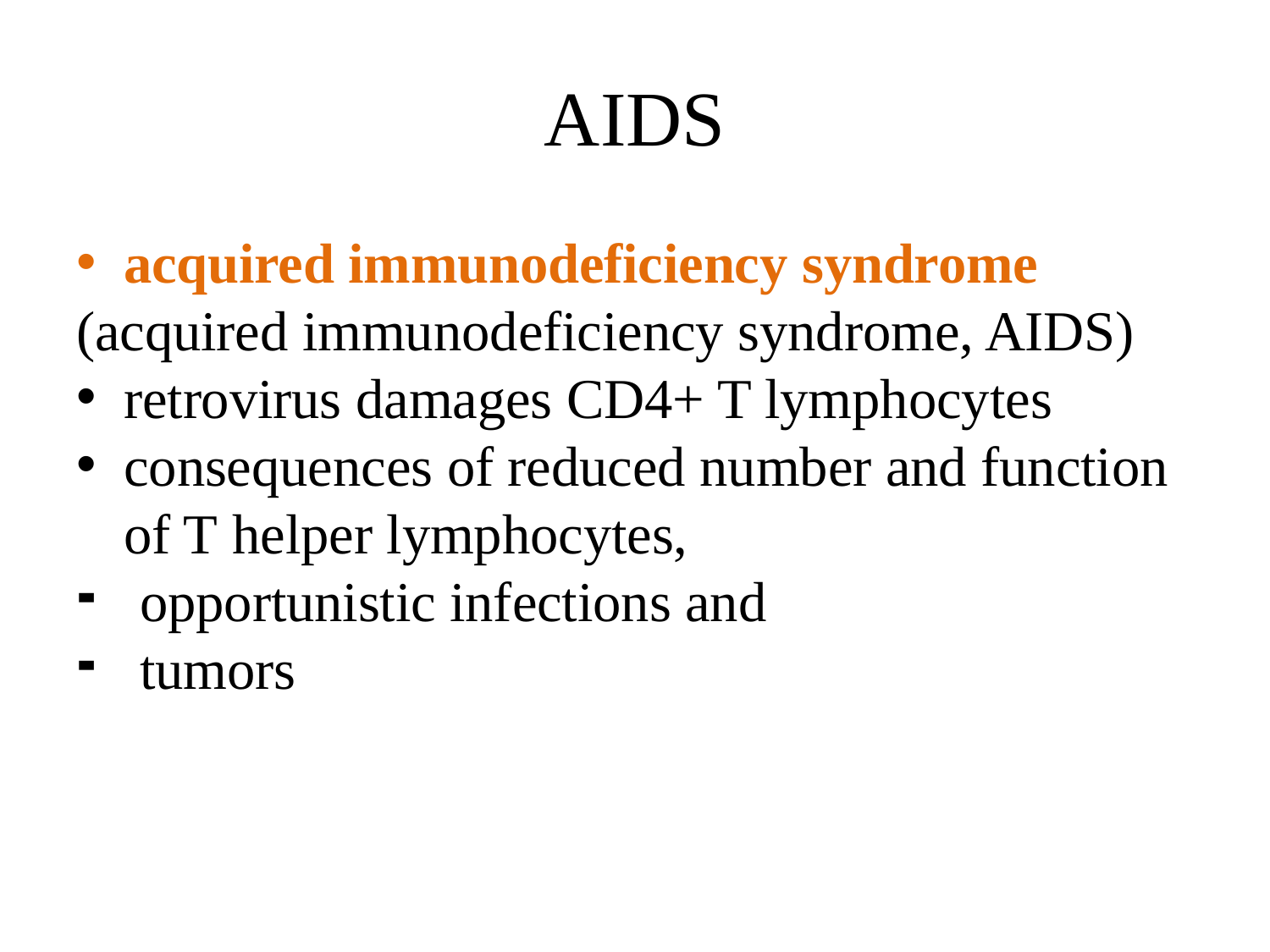

# AIDS
acquired immunodeficiency syndrome
(acquired immunodeficiency syndrome, AIDS)
retrovirus damages CD4+ T lymphocytes
consequences of reduced number and function of T helper lymphocytes,
opportunistic infections and
tumors